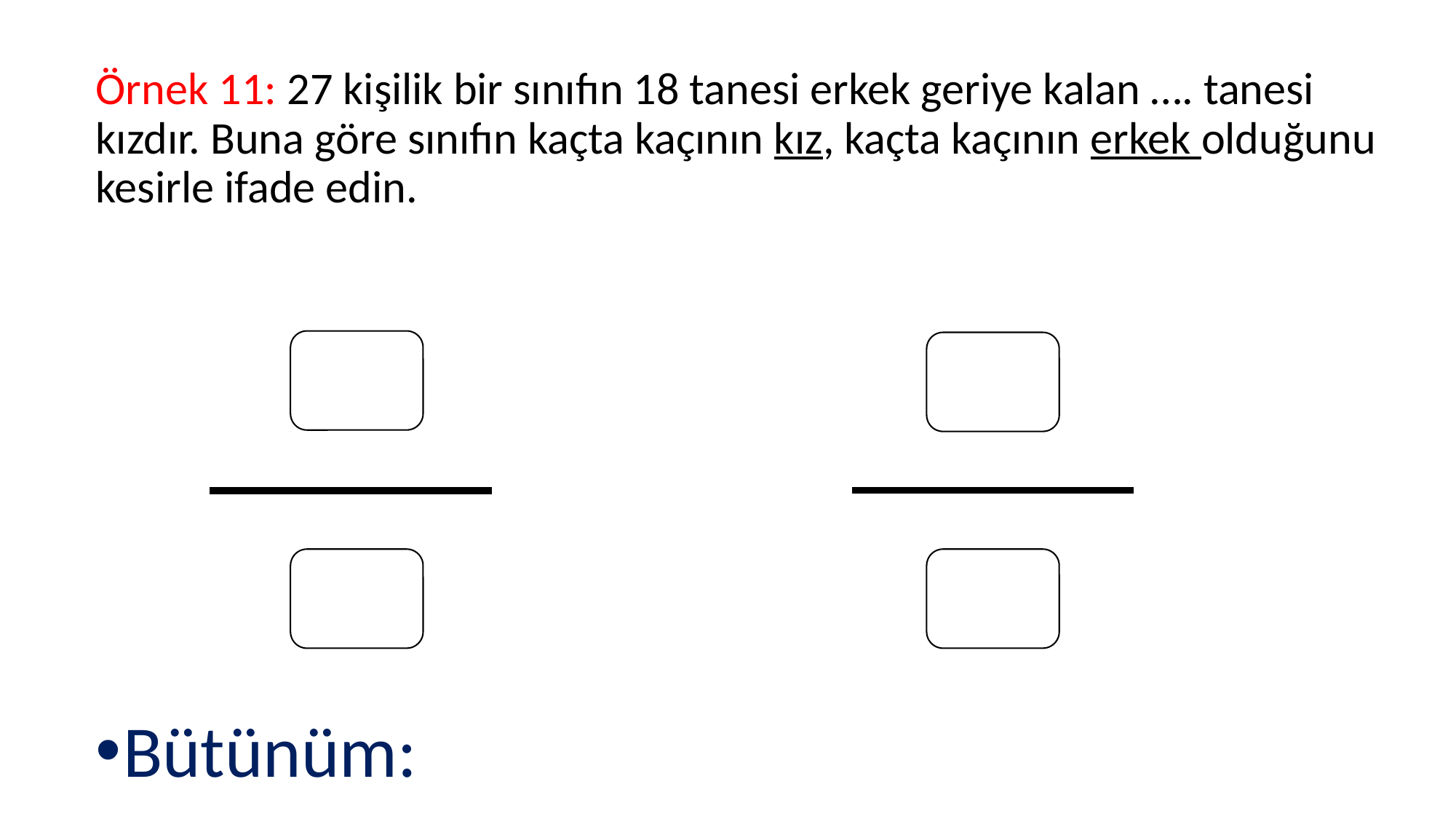

# Örnek 11: 27 kişilik bir sınıfın 18 tanesi erkek geriye kalan …. tanesi kızdır. Buna göre sınıfın kaçta kaçının kız, kaçta kaçının erkek olduğunu kesirle ifade edin.

Bütünüm: